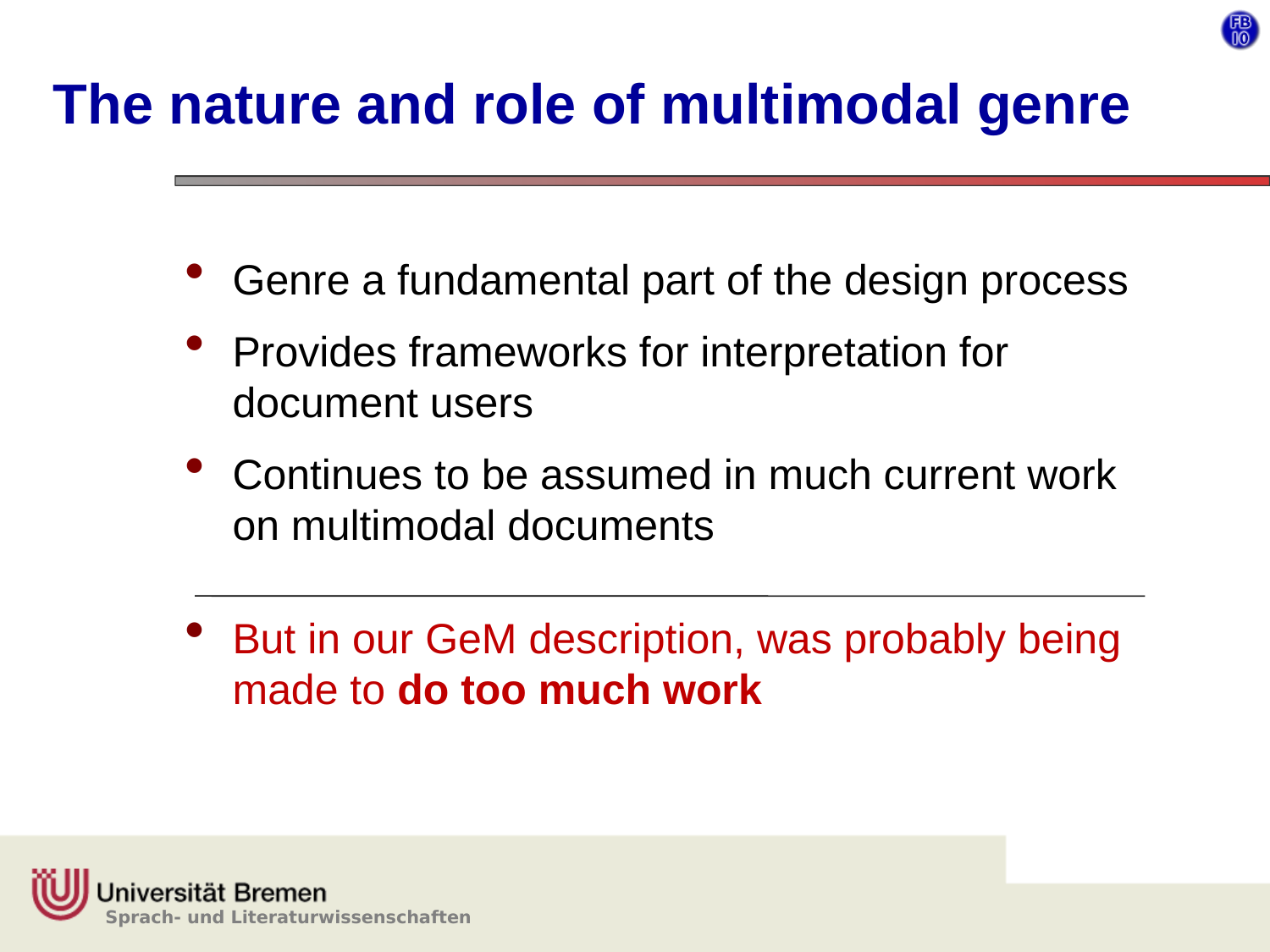

# The nature and role of multimodal genre
Genre a fundamental part of the design process
Provides frameworks for interpretation for document users
Continues to be assumed in much current work on multimodal documents

But in our GeM description, was probably being made to do too much work